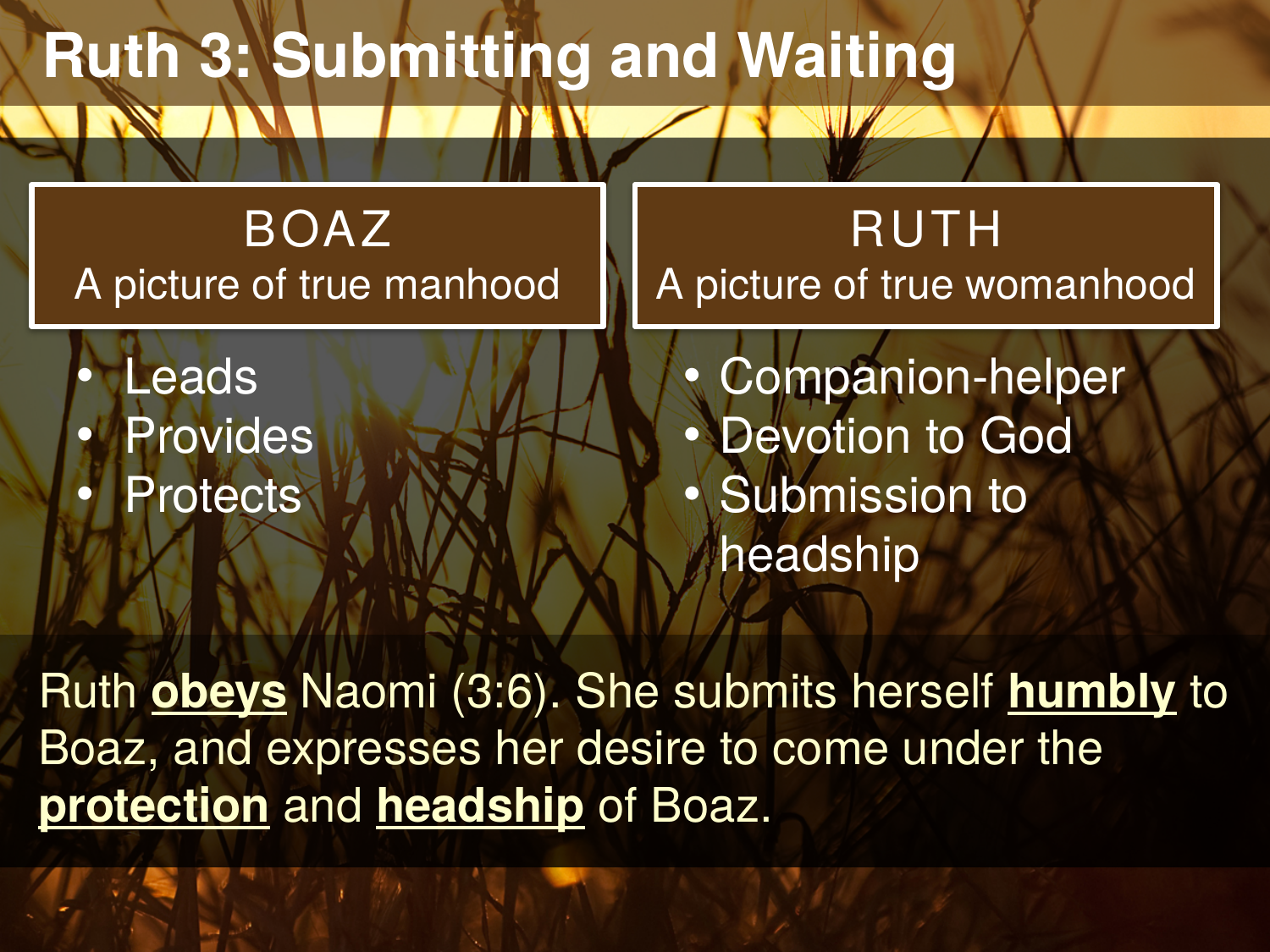

Ruth 3: Submitting and Waiting

BOAZ
A picture of true manhood
RUTH
A picture of true womanhood
Leads
Provides
Protects
Companion-helper
Devotion to God
Submission to headship
Ruth obeys Naomi (3:6). She submits herself humbly to Boaz, and expresses her desire to come under the protection and headship of Boaz.